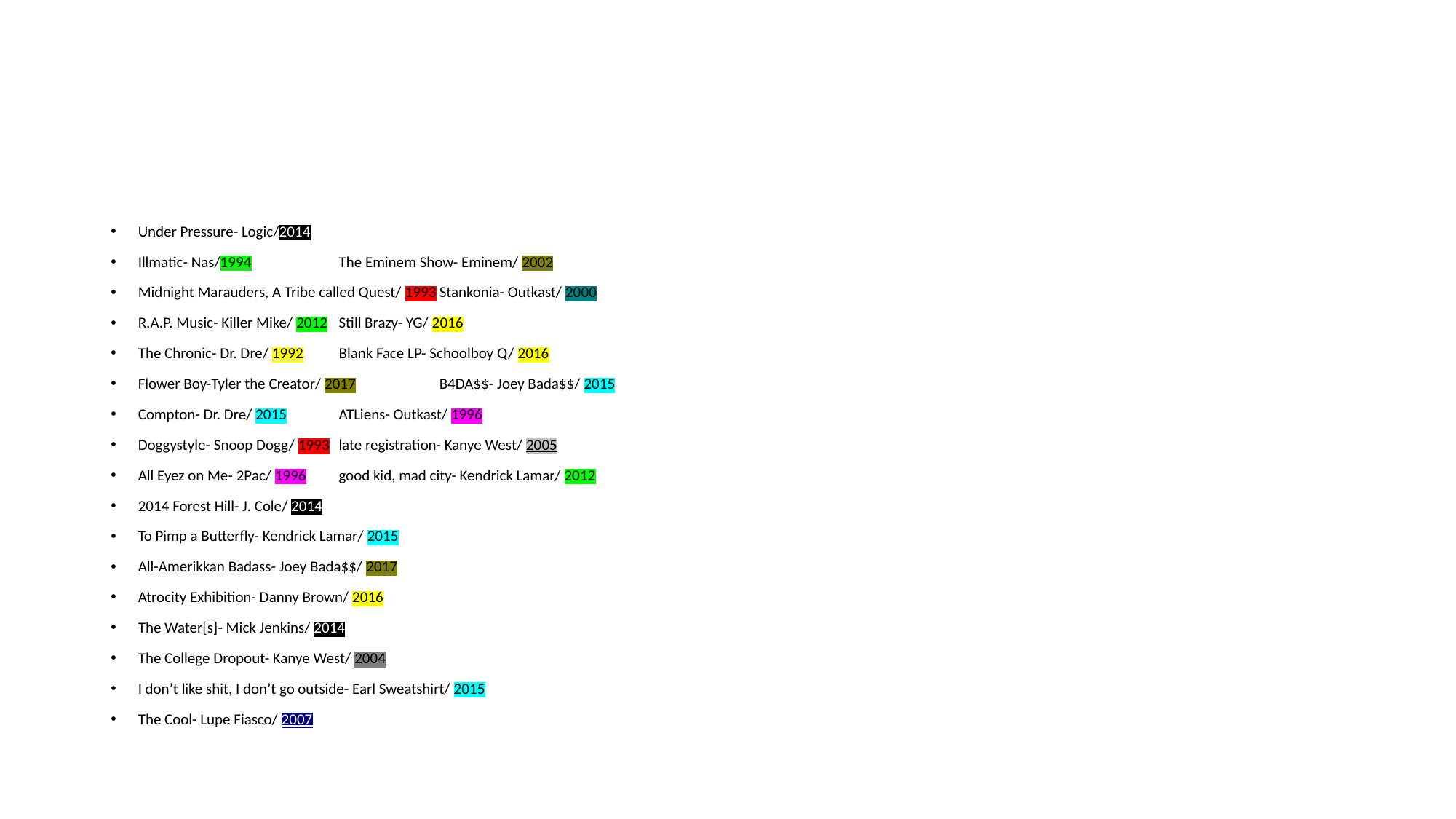

#
Under Pressure- Logic/2014
Illmatic- Nas/1994			The Eminem Show- Eminem/ 2002
Midnight Marauders, A Tribe called Quest/ 1993		Stankonia- Outkast/ 2000
R.A.P. Music- Killer Mike/ 2012			Still Brazy- YG/ 2016
The Chronic- Dr. Dre/ 1992			Blank Face LP- Schoolboy Q/ 2016
Flower Boy-Tyler the Creator/ 2017		B4DA$$- Joey Bada$$/ 2015
Compton- Dr. Dre/ 2015			ATLiens- Outkast/ 1996
Doggystyle- Snoop Dogg/ 1993			late registration- Kanye West/ 2005
All Eyez on Me- 2Pac/ 1996			good kid, mad city- Kendrick Lamar/ 2012
2014 Forest Hill- J. Cole/ 2014
To Pimp a Butterfly- Kendrick Lamar/ 2015
All-Amerikkan Badass- Joey Bada$$/ 2017
Atrocity Exhibition- Danny Brown/ 2016
The Water[s]- Mick Jenkins/ 2014
The College Dropout- Kanye West/ 2004
I don’t like shit, I don’t go outside- Earl Sweatshirt/ 2015
The Cool- Lupe Fiasco/ 2007